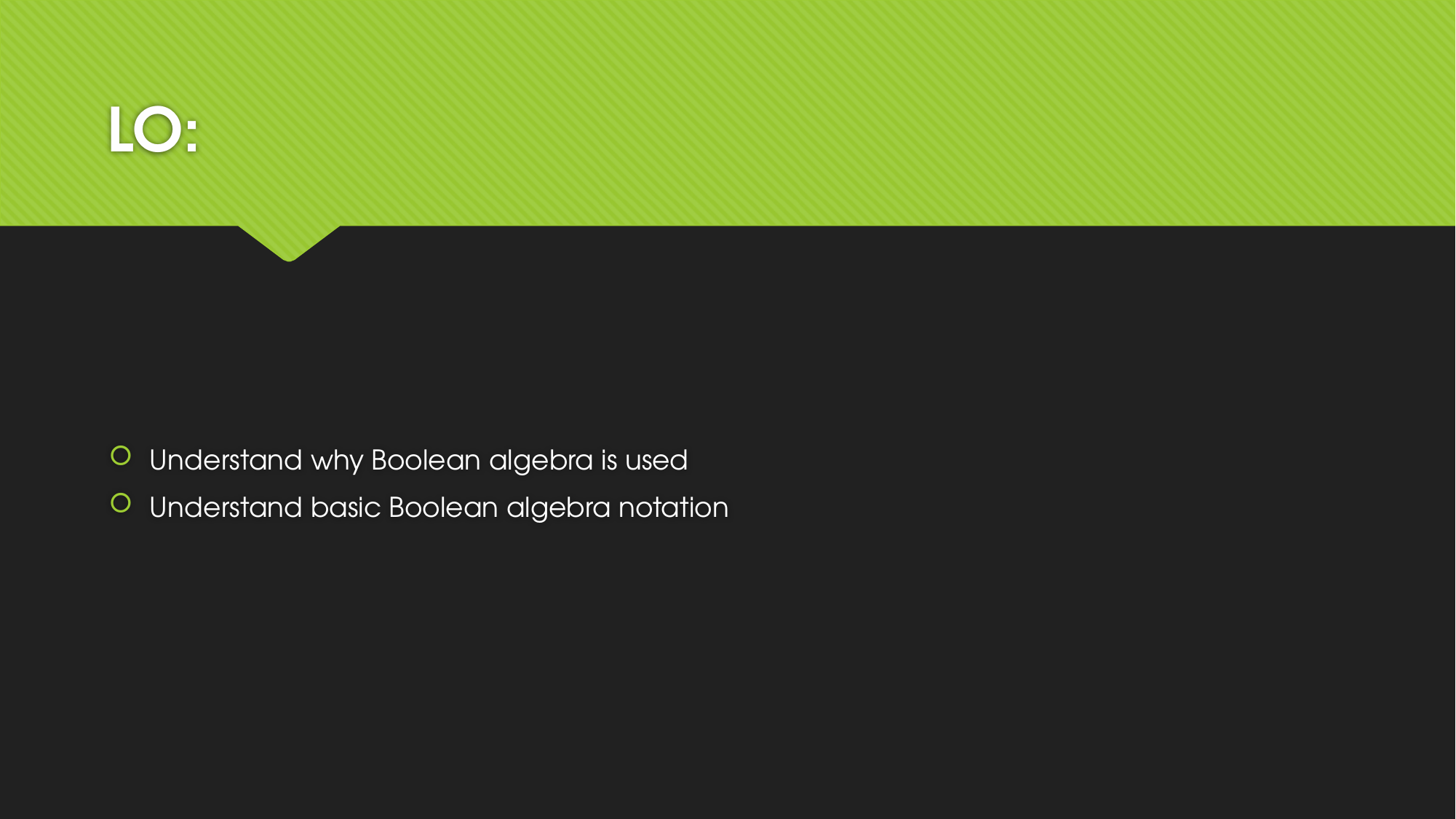

# LO:
Understand why Boolean algebra is used
Understand basic Boolean algebra notation